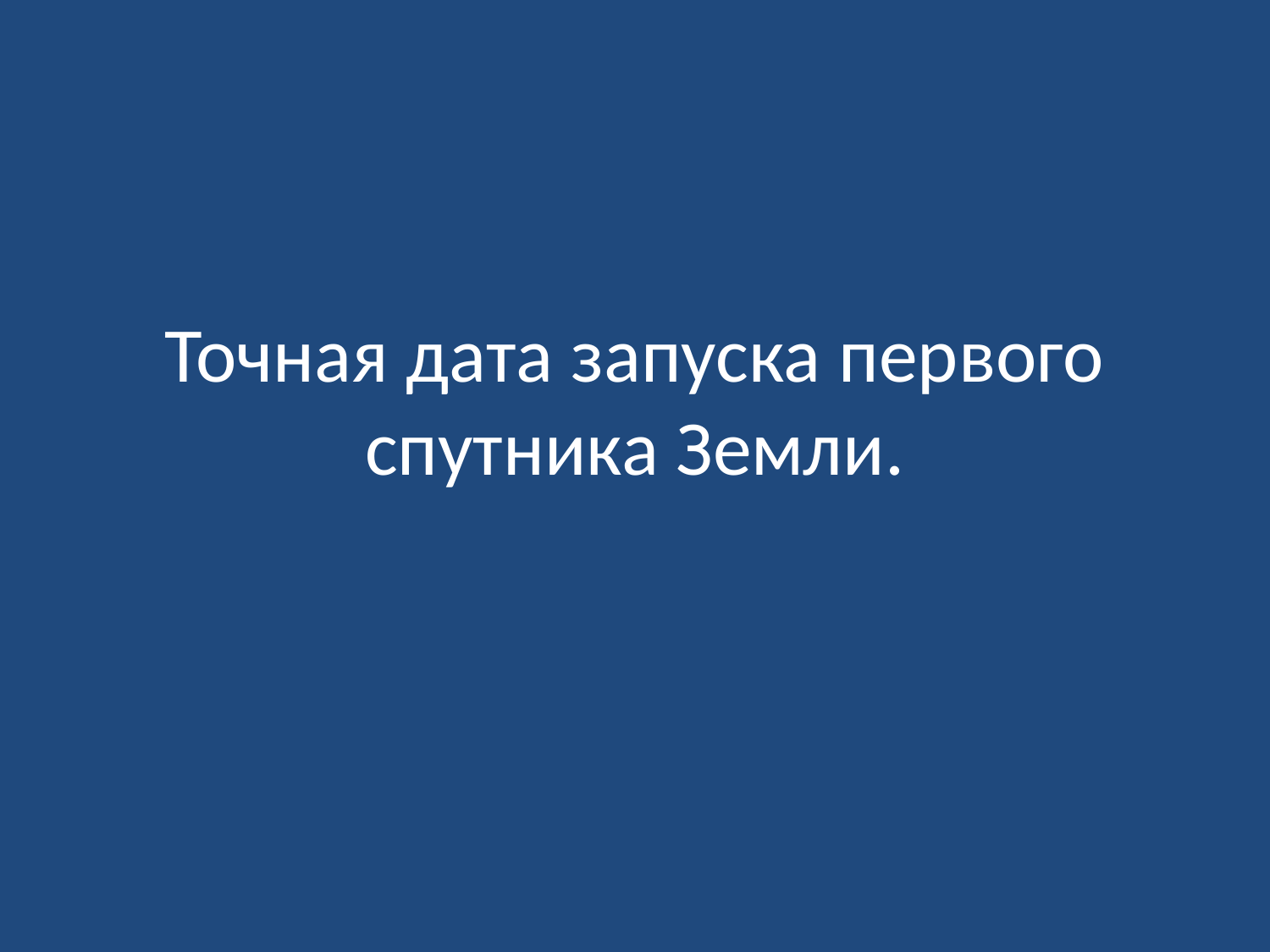

# Точная дата запуска первого спутника Земли.